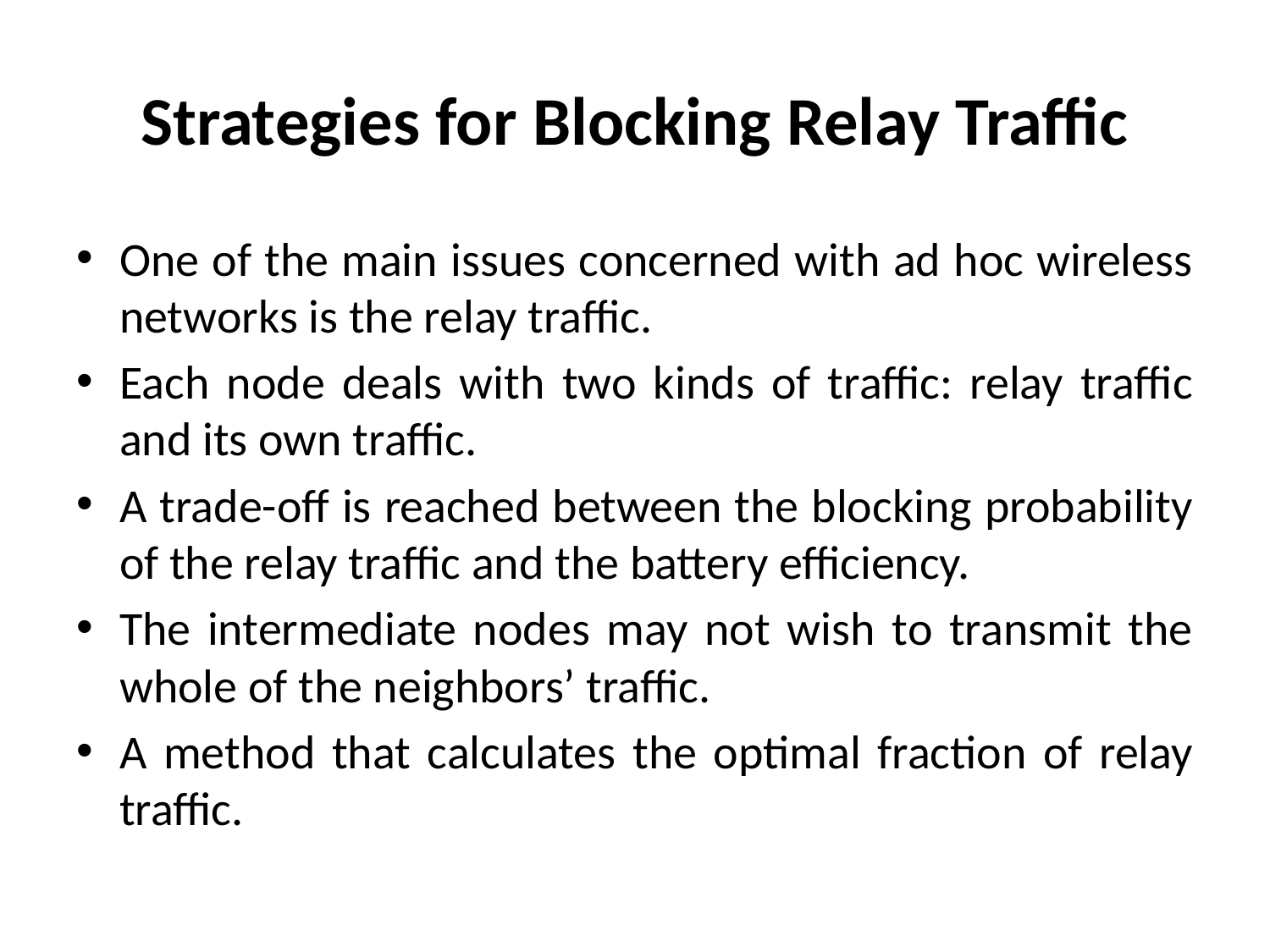

# Strategies for Blocking Relay Traffic
One of the main issues concerned with ad hoc wireless networks is the relay traffic.
Each node deals with two kinds of traffic: relay traffic and its own traffic.
A trade-off is reached between the blocking probability of the relay traffic and the battery efficiency.
The intermediate nodes may not wish to transmit the whole of the neighbors’ traffic.
A method that calculates the optimal fraction of relay traffic.